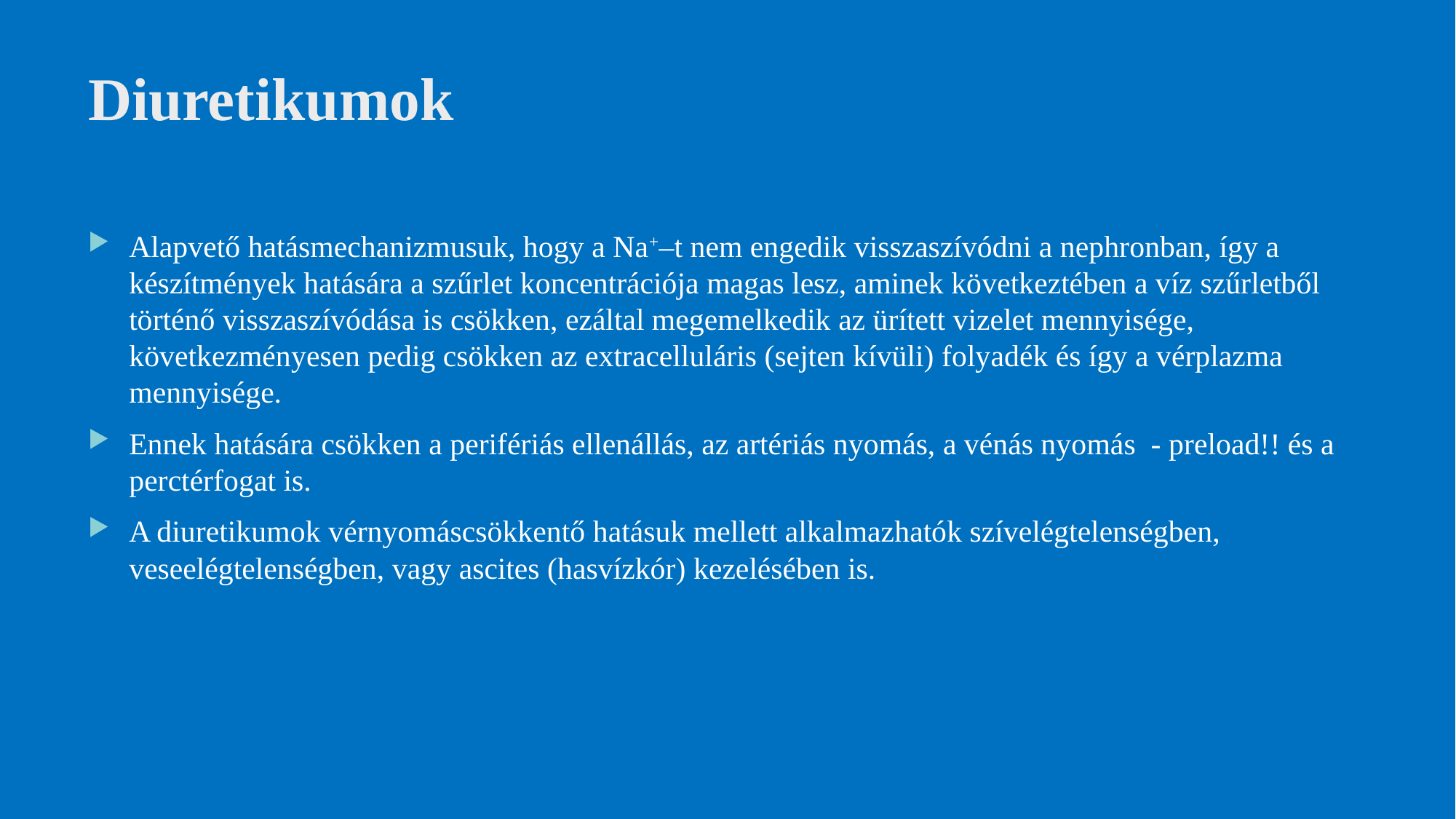

# Diuretikumok
Alapvető hatásmechanizmusuk, hogy a Na+–t nem engedik visszaszívódni a nephronban, így a készítmények hatására a szűrlet koncentrációja magas lesz, aminek következtében a víz szűrletből történő visszaszívódása is csökken, ezáltal megemelkedik az ürített vizelet mennyisége, következményesen pedig csökken az extracelluláris (sejten kívüli) folyadék és így a vérplazma mennyisége.
Ennek hatására csökken a perifériás ellenállás, az artériás nyomás, a vénás nyomás  - preload!! és a perctérfogat is.
A diuretikumok vérnyomáscsökkentő hatásuk mellett alkalmazhatók szívelégtelenségben, veseelégtelenségben, vagy ascites (hasvízkór) kezelésében is.